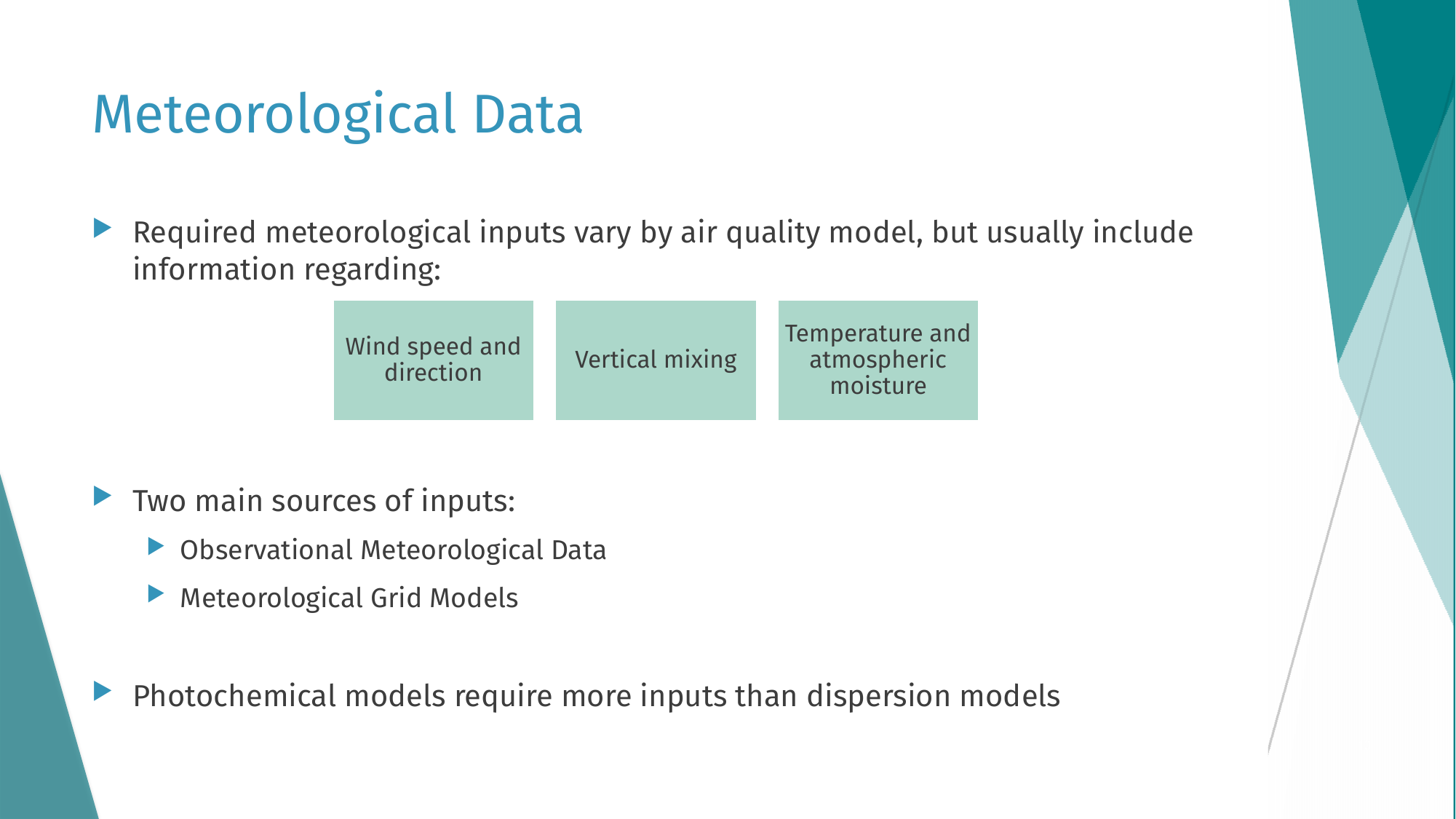

# Meteorological Data
Required meteorological inputs vary by air quality model, but usually include information regarding:​

Wind speed and direction​
Vertical mixing​
Temperature and atmospheric moisture​
Two main sources of inputs:​
Observational Meteorological Data
Meteorological Grid Models

Photochemical models require more inputs than dispersion models

10